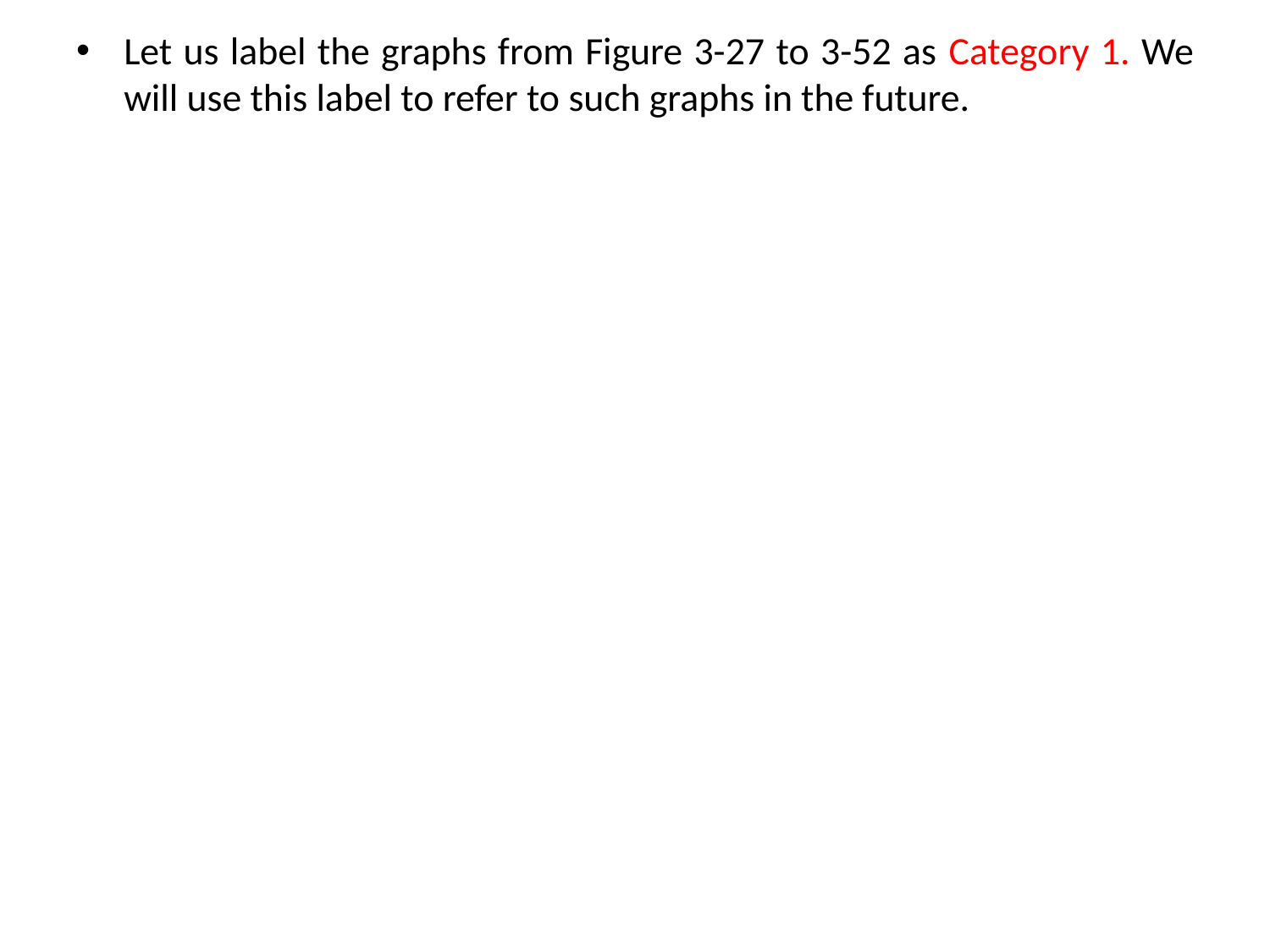

Let us label the graphs from Figure 3-27 to 3-52 as Category 1. We will use this label to refer to such graphs in the future.